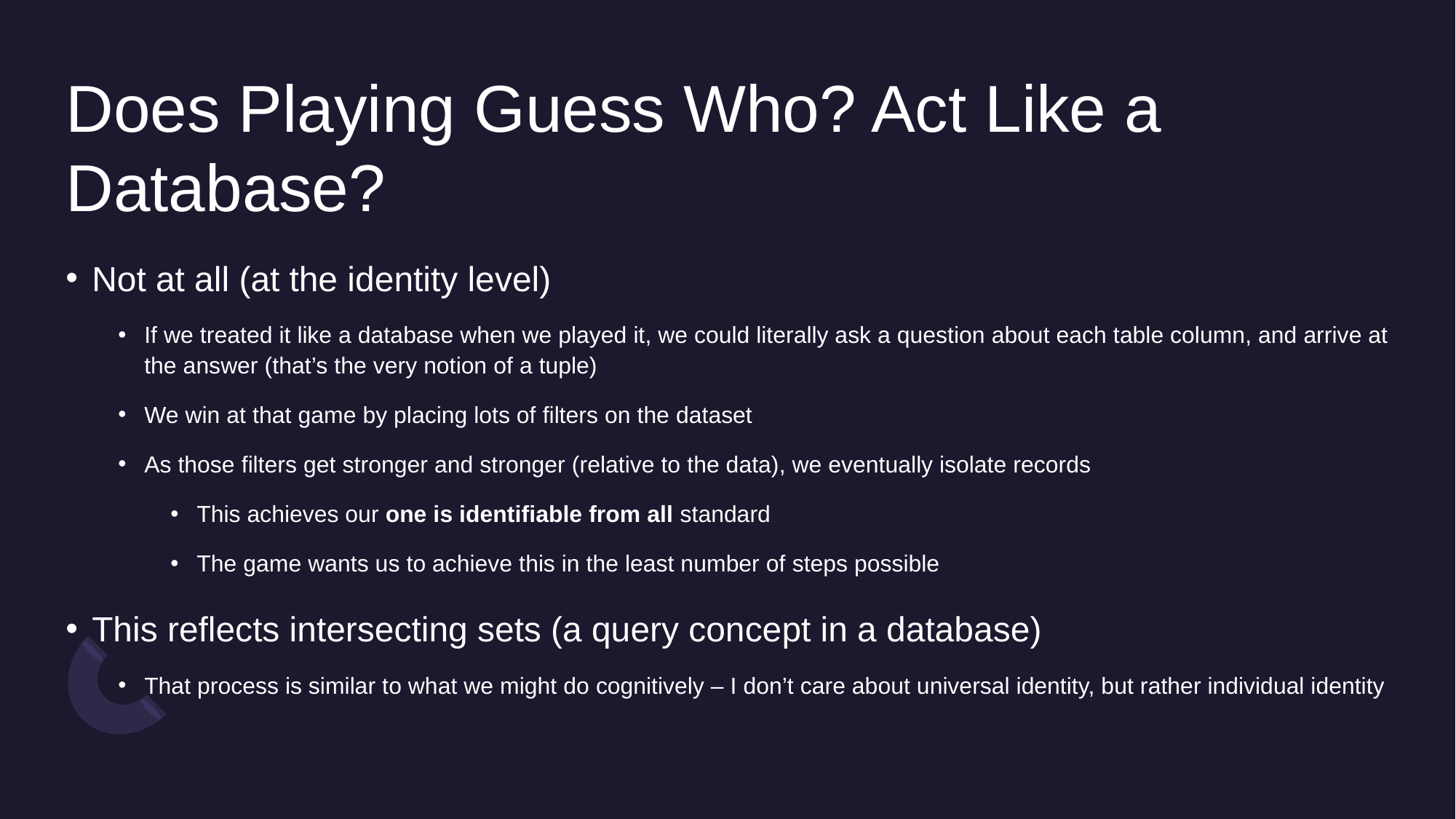

# Does Playing Guess Who? Act Like a Database?
Not at all (at the identity level)
If we treated it like a database when we played it, we could literally ask a question about each table column, and arrive at the answer (that’s the very notion of a tuple)
We win at that game by placing lots of filters on the dataset
As those filters get stronger and stronger (relative to the data), we eventually isolate records
This achieves our one is identifiable from all standard
The game wants us to achieve this in the least number of steps possible
This reflects intersecting sets (a query concept in a database)
That process is similar to what we might do cognitively – I don’t care about universal identity, but rather individual identity